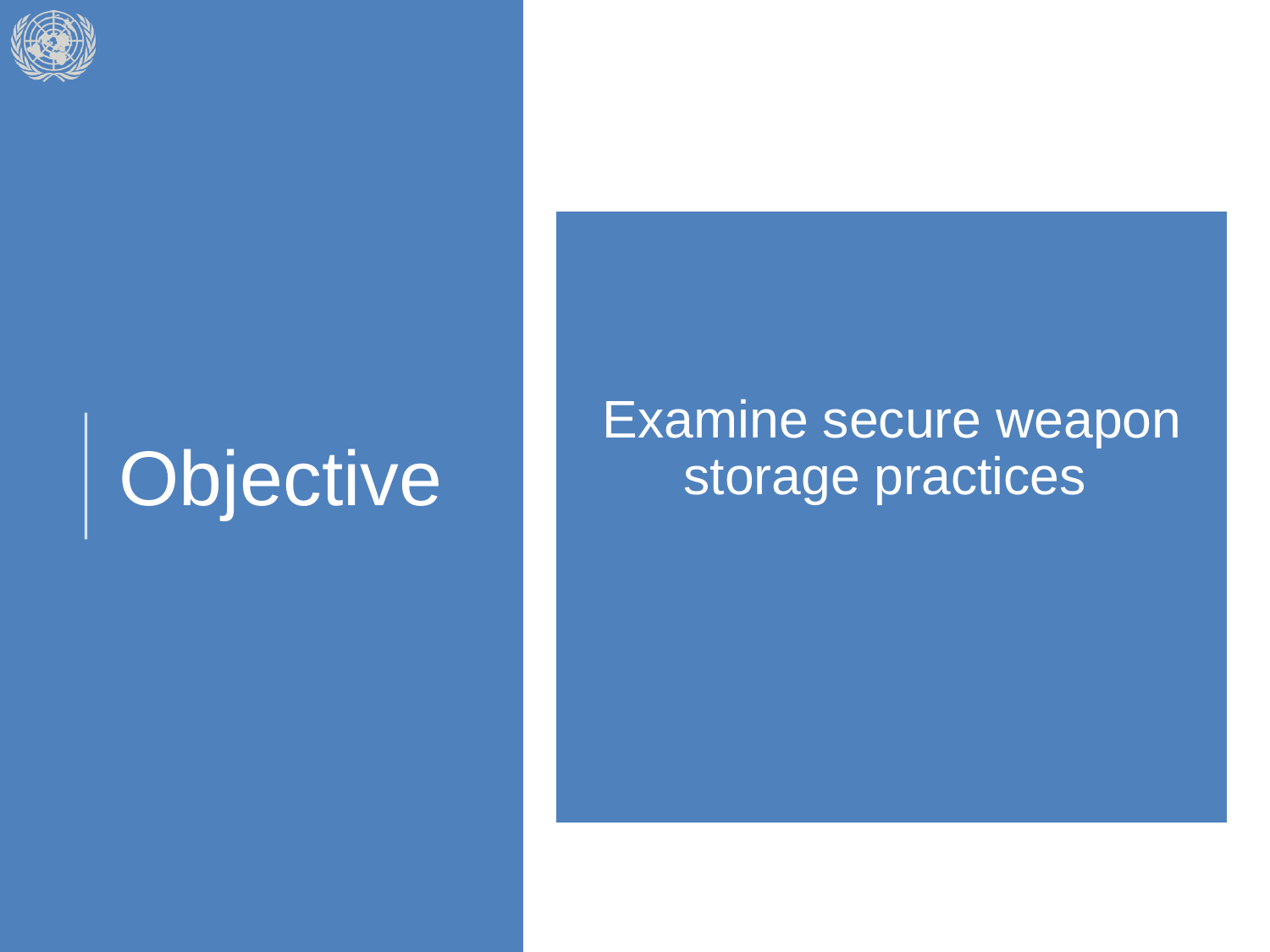

# Objective

Examine secure weapon storage practices